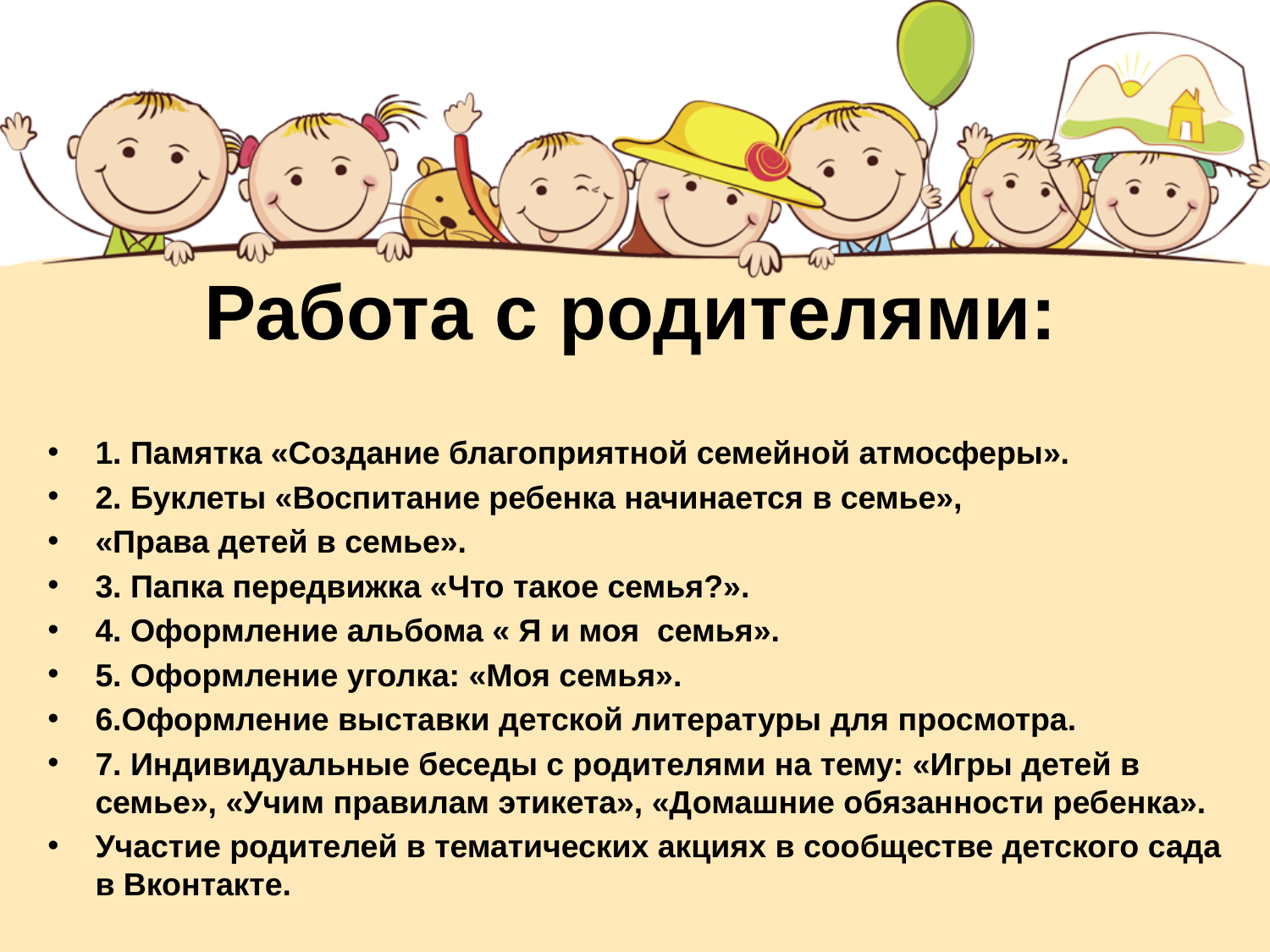

# Работа с родителями:
1. Памятка «Создание благоприятной семейной атмосферы».
2. Буклеты «Воспитание ребенка начинается в семье»,
«Права детей в семье».
3. Папка передвижка «Что такое семья?».
4. Оформление альбома « Я и моя  семья».
5. Оформление уголка: «Моя семья».
6.Оформление выставки детской литературы для просмотра.
7. Индивидуальные беседы с родителями на тему: «Игры детей в семье», «Учим правилам этикета», «Домашние обязанности ребенка».
Участие родителей в тематических акциях в сообществе детского сада в Вконтакте.